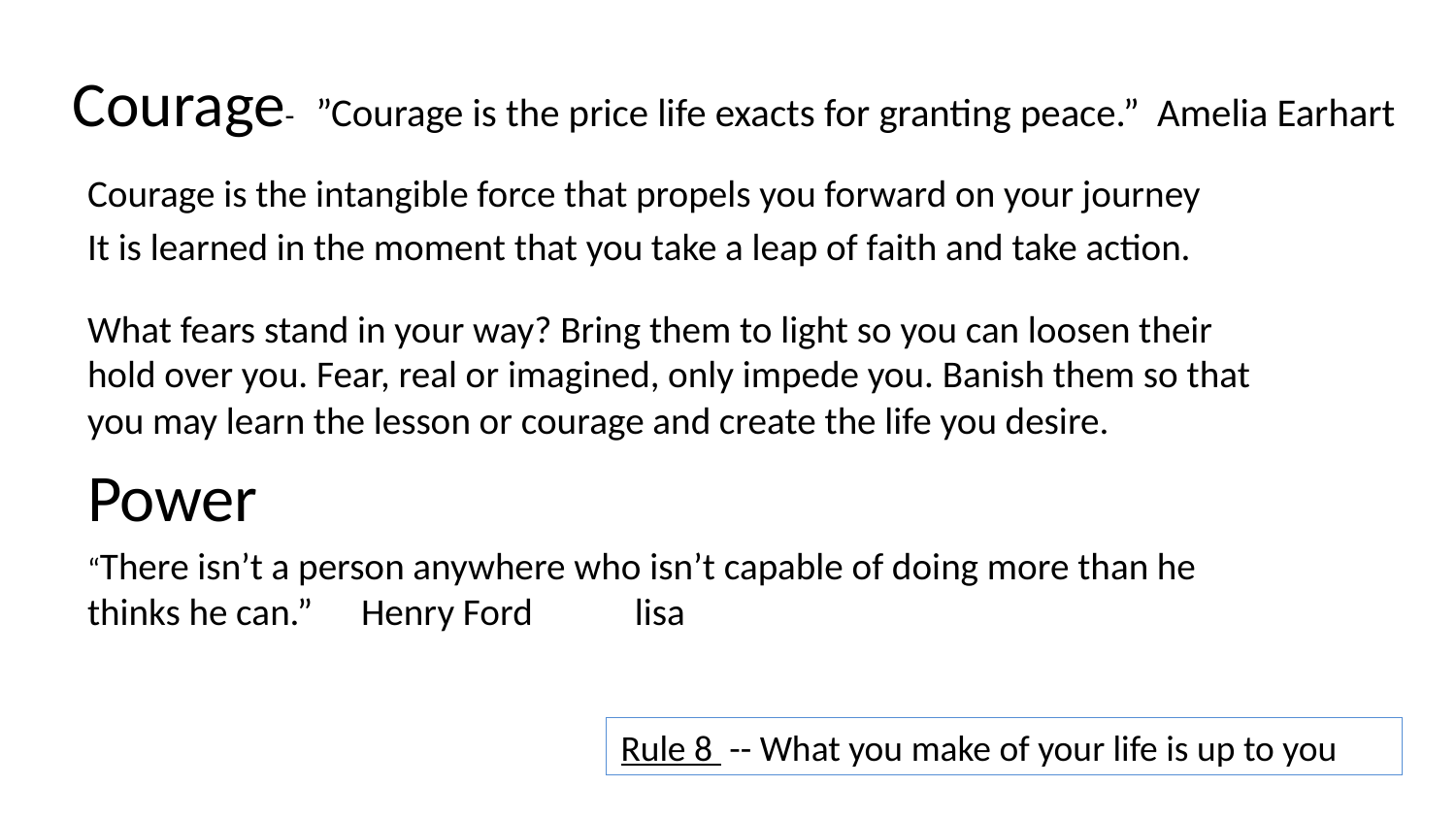

# Courage-   ”Courage is the price life exacts for granting peace.”  Amelia Earhart
Courage is the intangible force that propels you forward on your journey
It is learned in the moment that you take a leap of faith and take action.

What fears stand in your way? Bring them to light so you can loosen their hold over you. Fear, real or imagined, only impede you. Banish them so that you may learn the lesson or courage and create the life you desire.
Power
“There isn’t a person anywhere who isn’t capable of doing more than he thinks he can.”		Henry Ford		lisa
Rule 8  -- What you make of your life is up to you